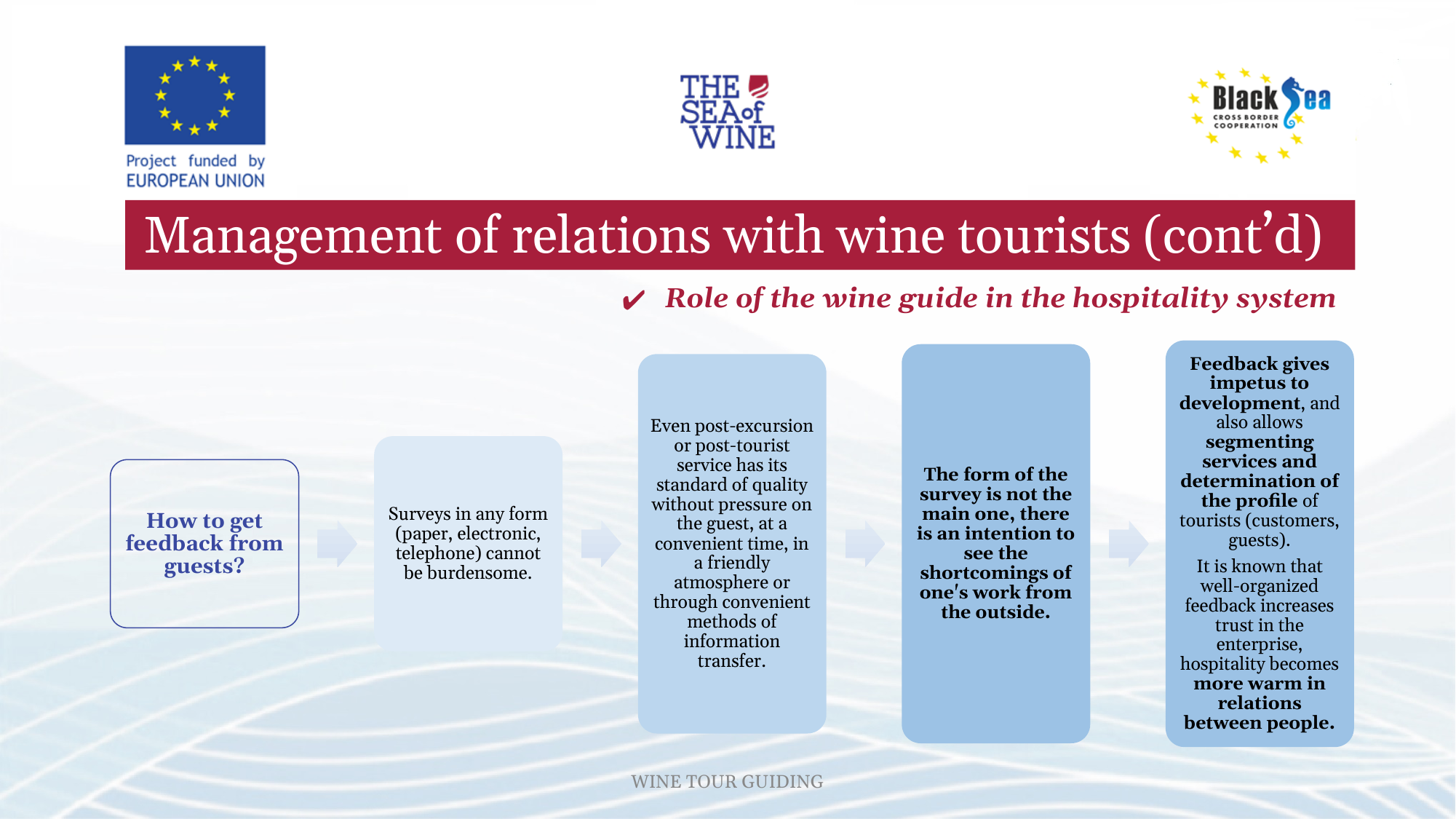

# Management of relations with wine tourists (cont’d)
Role of the wine guide in the hospitality system

Feedback gives impetus to development, and also allows segmenting services and determination of the profile of tourists (customers, guests).
It is known that well-organized feedback increases trust in the enterprise, hospitality becomes more warm in relations between people.
The form of the survey is not the main one, there is an intention to see the shortcomings of one's work from the outside.

Even post-excursion or post-tourist service has its standard of quality without pressure on the guest, at a convenient time, in a friendly atmosphere or through convenient methods of information transfer.

Surveys in any form (paper, electronic, telephone) cannot be burdensome.

How to get feedback from guests?

WINE TOUR GUIDING